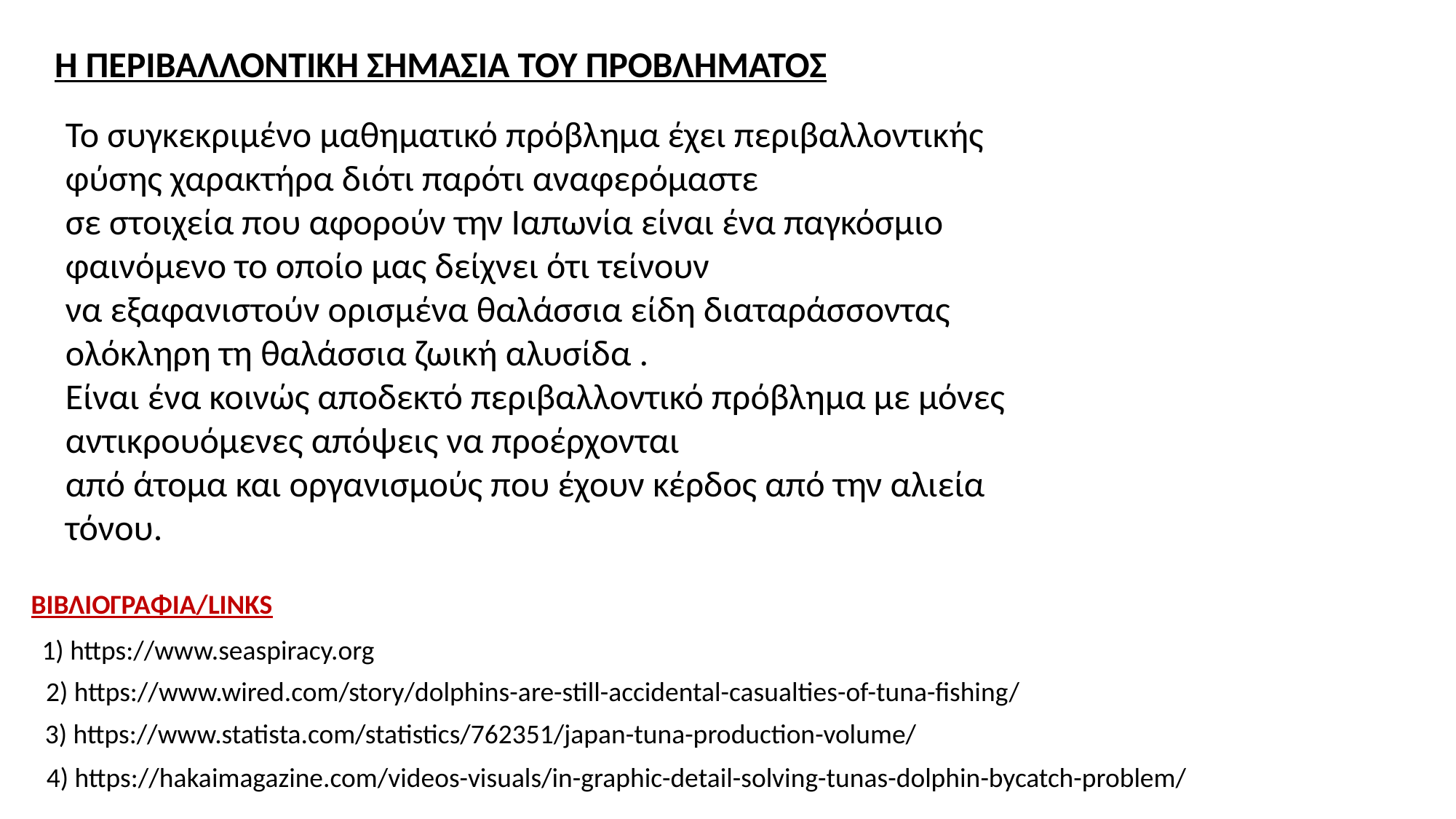

Η ΠΕΡΙΒΑΛΛΟΝΤΙΚΗ ΣΗΜΑΣΙΑ ΤΟΥ ΠΡΟΒΛΗΜΑΤΟΣ
Το συγκεκριμένο μαθηματικό πρόβλημα έχει περιβαλλοντικής φύσης χαρακτήρα διότι παρότι αναφερόμαστε
σε στοιχεία που αφορούν την Ιαπωνία είναι ένα παγκόσμιο φαινόμενο το οποίο μας δείχνει ότι τείνουν
να εξαφανιστούν ορισμένα θαλάσσια είδη διαταράσσοντας ολόκληρη τη θαλάσσια ζωική αλυσίδα .
Είναι ένα κοινώς αποδεκτό περιβαλλοντικό πρόβλημα με μόνες αντικρουόμενες απόψεις να προέρχονται
από άτομα και οργανισμούς που έχουν κέρδος από την αλιεία τόνου.
ΒΙΒΛΙΟΓΡΑΦΙΑ/LINKS
1) https://www.seaspiracy.org
2) https://www.wired.com/story/dolphins-are-still-accidental-casualties-of-tuna-fishing/
3) https://www.statista.com/statistics/762351/japan-tuna-production-volume/
4) https://hakaimagazine.com/videos-visuals/in-graphic-detail-solving-tunas-dolphin-bycatch-problem/